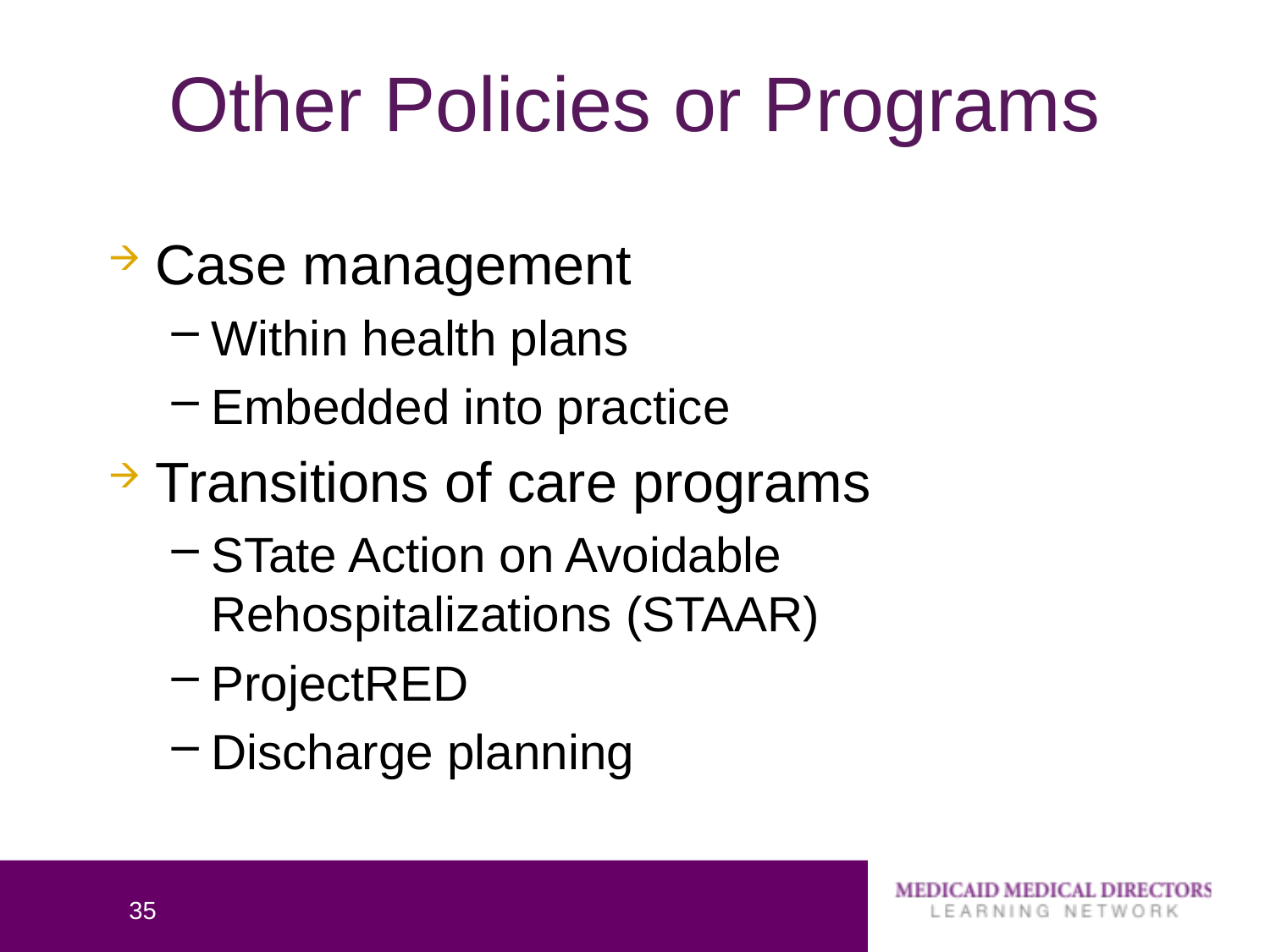

# Other Policies or Programs
Case management
Within health plans
Embedded into practice
Transitions of care programs
STate Action on Avoidable Rehospitalizations (STAAR)
ProjectRED
Discharge planning

35